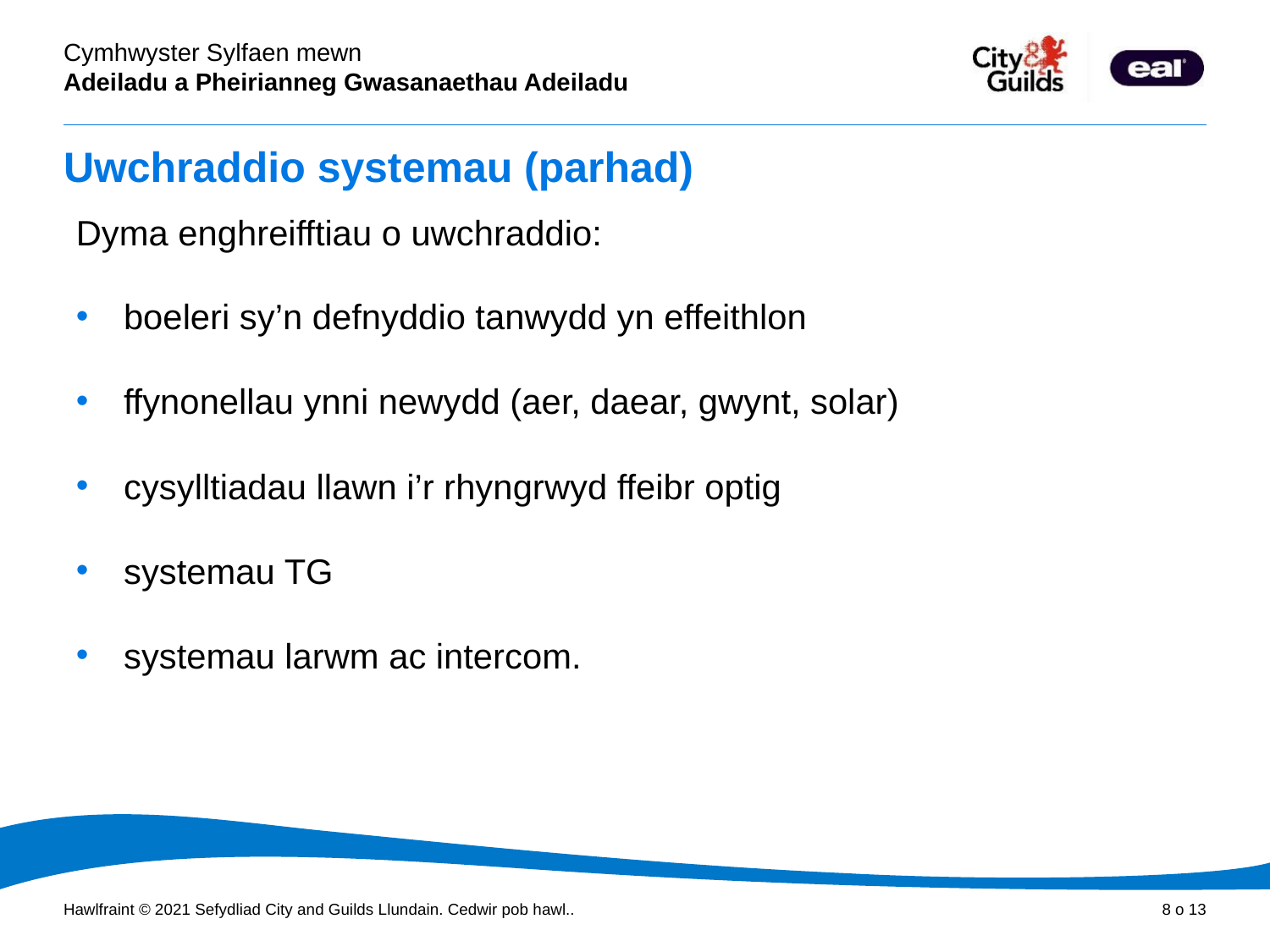

# Uwchraddio systemau (parhad)
Dyma enghreifftiau o uwchraddio:

boeleri sy’n defnyddio tanwydd yn effeithlon

ffynonellau ynni newydd (aer, daear, gwynt, solar)

cysylltiadau llawn i’r rhyngrwyd ffeibr optig

systemau TG

systemau larwm ac intercom.